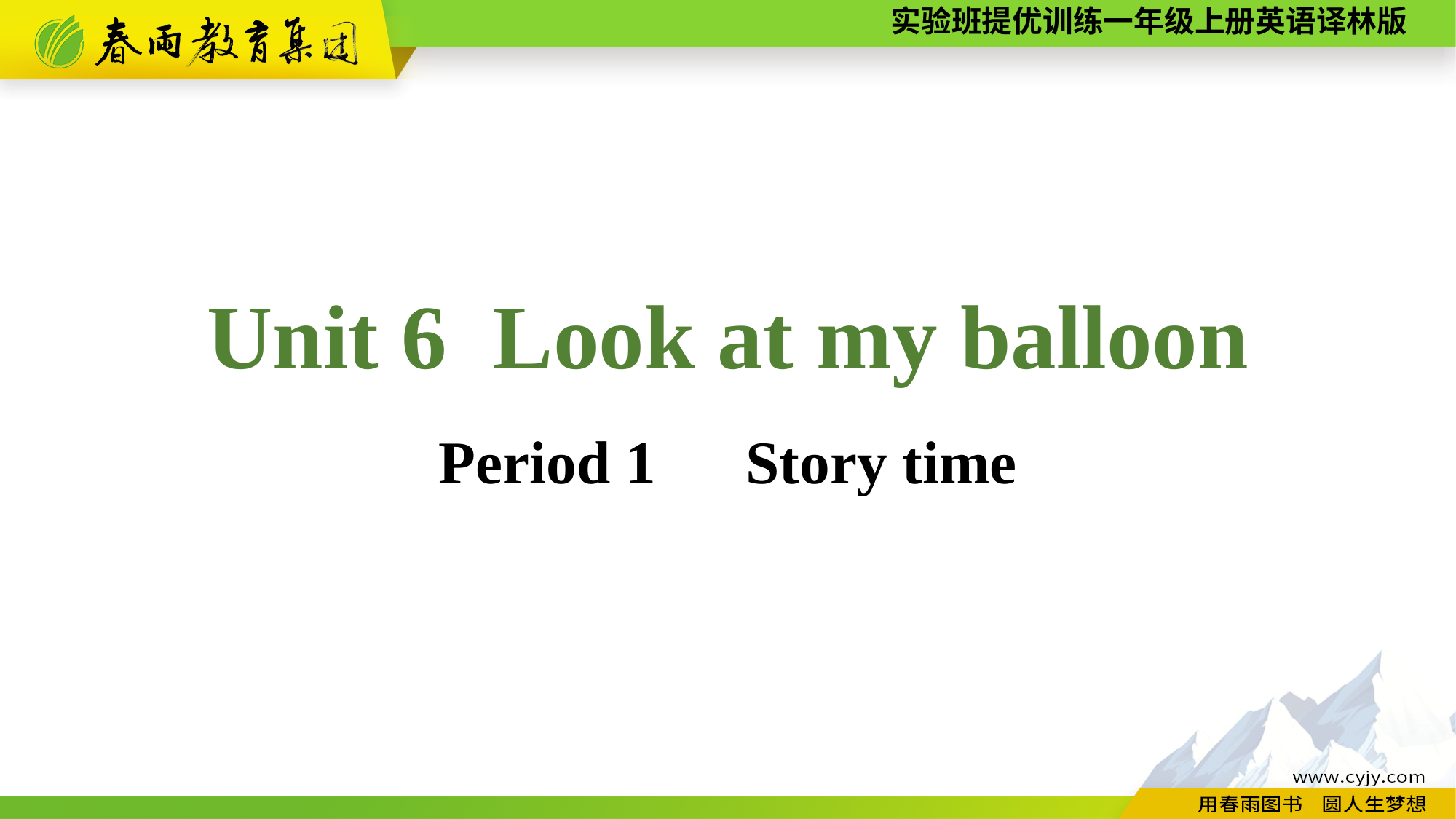

Unit 6  Look at my balloon
Period 1　Story time